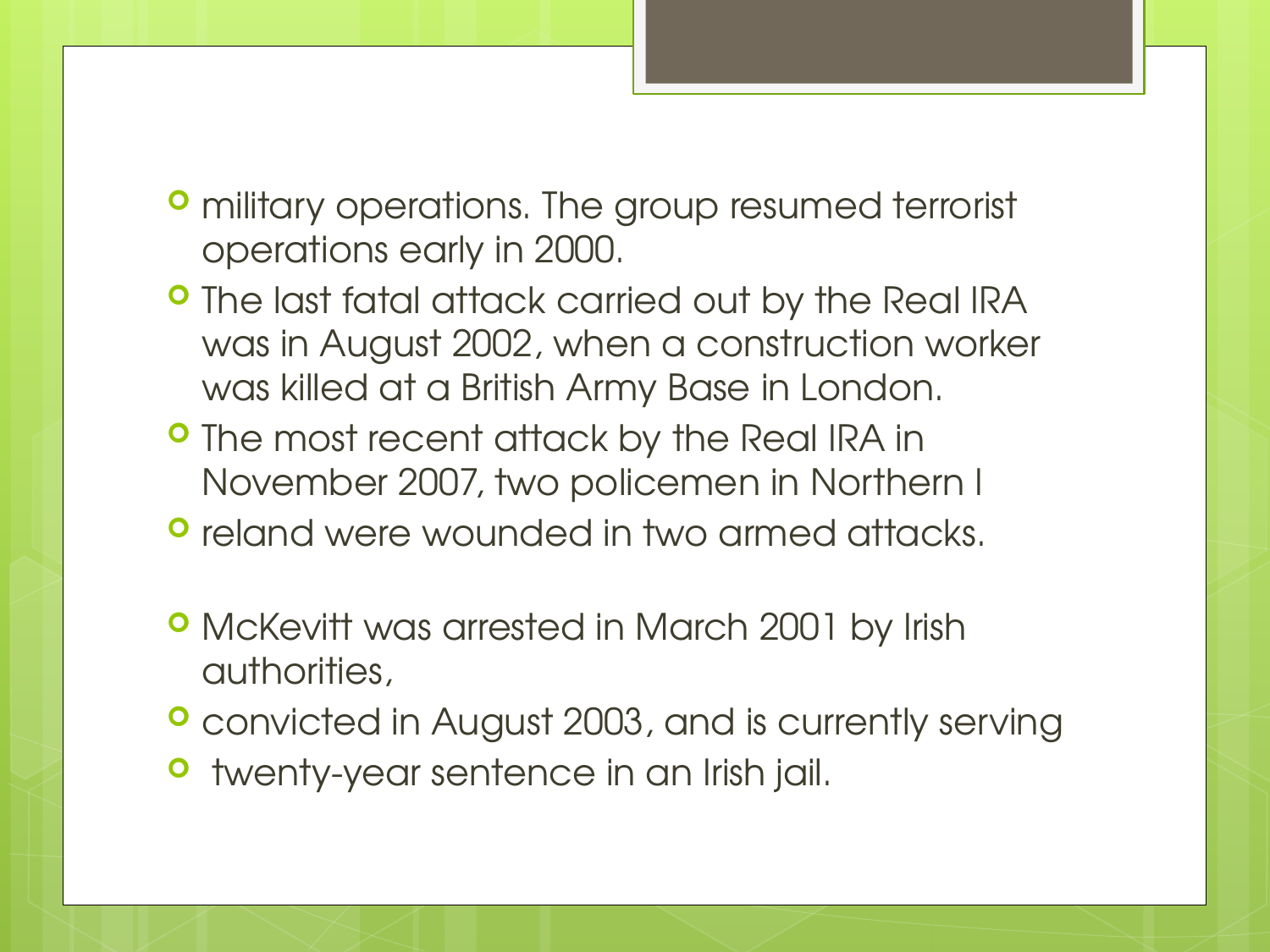

military operations. The group resumed terrorist operations early in 2000.
The last fatal attack carried out by the Real IRA was in August 2002, when a construction worker was killed at a British Army Base in London.
The most recent attack by the Real IRA in November 2007, two policemen in Northern I
reland were wounded in two armed attacks.
McKevitt was arrested in March 2001 by Irish authorities,
convicted in August 2003, and is currently serving
 twenty-year sentence in an Irish jail.